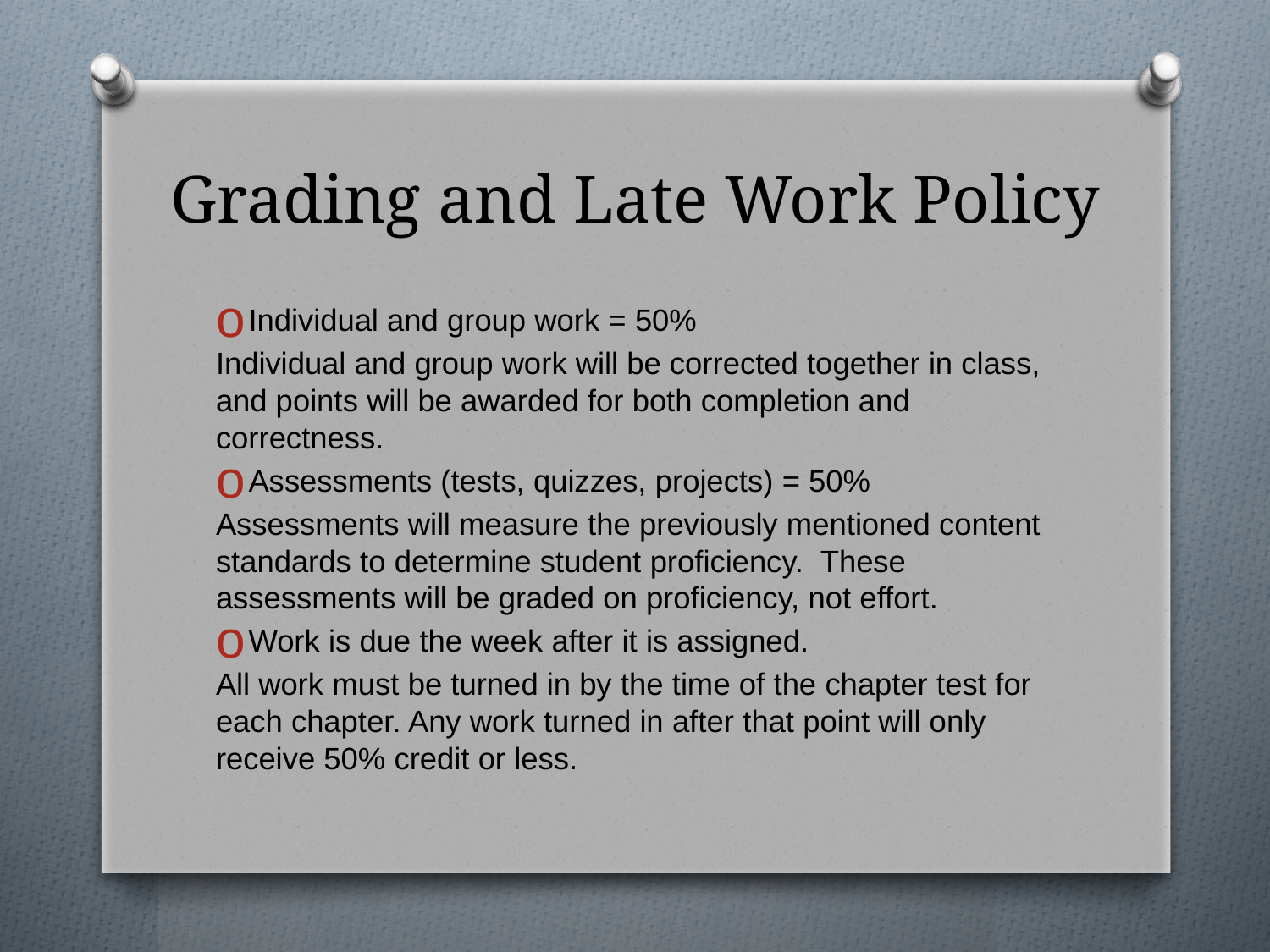

# Grading and Late Work Policy
Individual and group work = 50%
Individual and group work will be corrected together in class, and points will be awarded for both completion and correctness.
Assessments (tests, quizzes, projects) = 50%
Assessments will measure the previously mentioned content standards to determine student proficiency.  These assessments will be graded on proficiency, not effort.
Work is due the week after it is assigned.
All work must be turned in by the time of the chapter test for each chapter. Any work turned in after that point will only receive 50% credit or less.